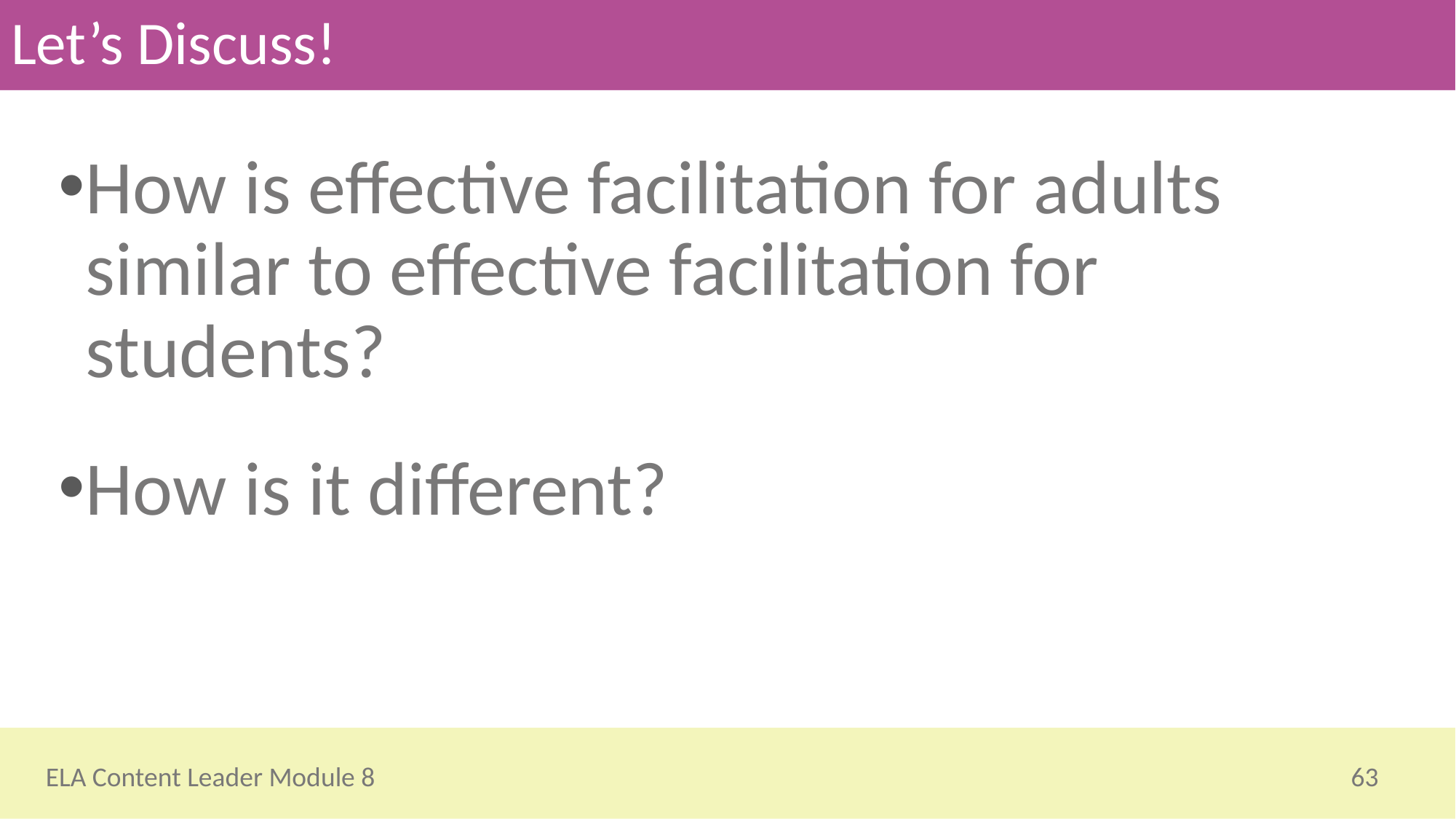

# Let’s Discuss!
How is effective facilitation for adults similar to effective facilitation for students?

How is it different?

63